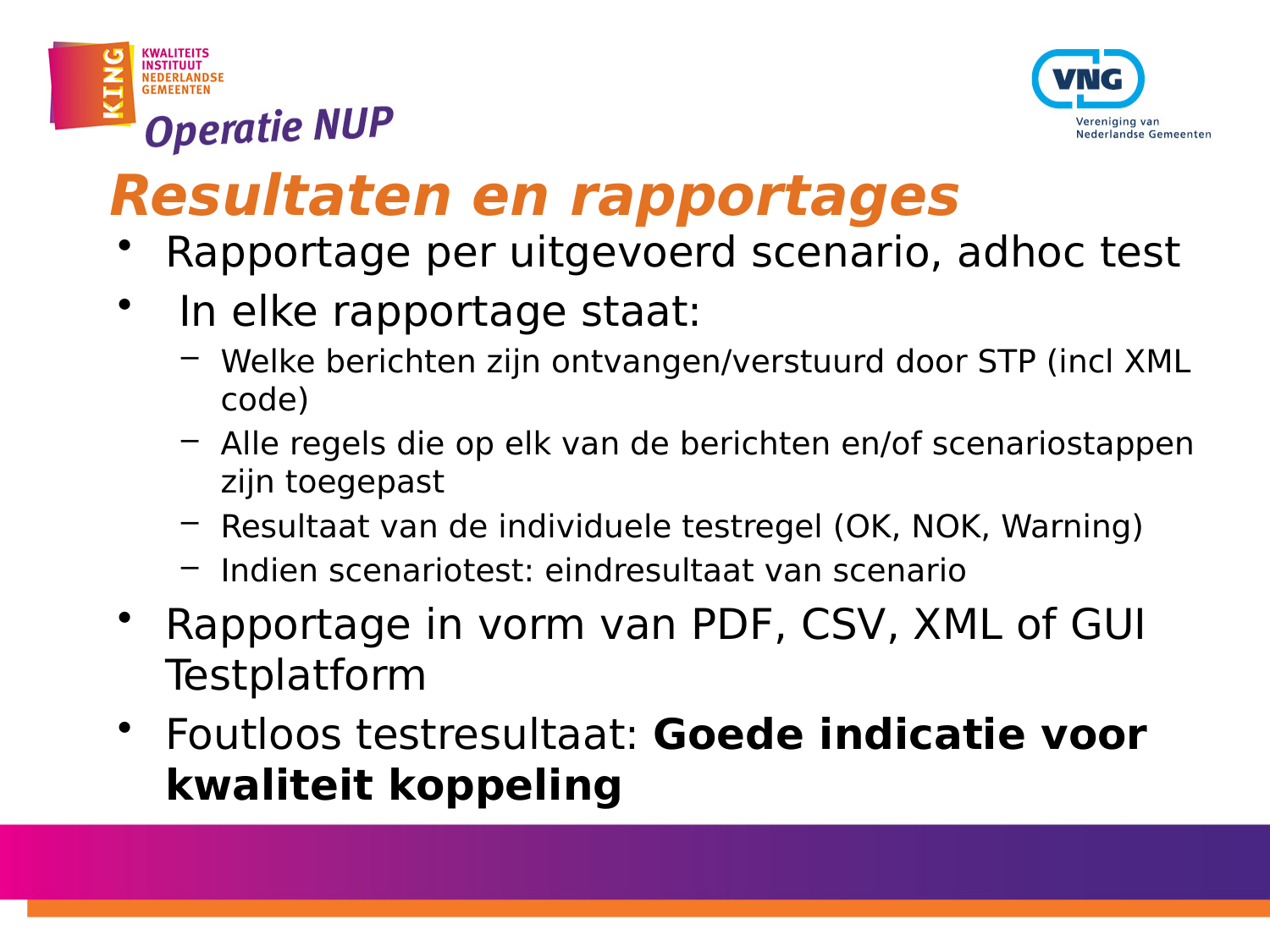

Resultaten en rapportages
Rapportage per uitgevoerd scenario, adhoc test
 In elke rapportage staat:
Welke berichten zijn ontvangen/verstuurd door STP (incl XML code)
Alle regels die op elk van de berichten en/of scenariostappen zijn toegepast
Resultaat van de individuele testregel (OK, NOK, Warning)
Indien scenariotest: eindresultaat van scenario
Rapportage in vorm van PDF, CSV, XML of GUI Testplatform
Foutloos testresultaat: Goede indicatie voor kwaliteit koppeling